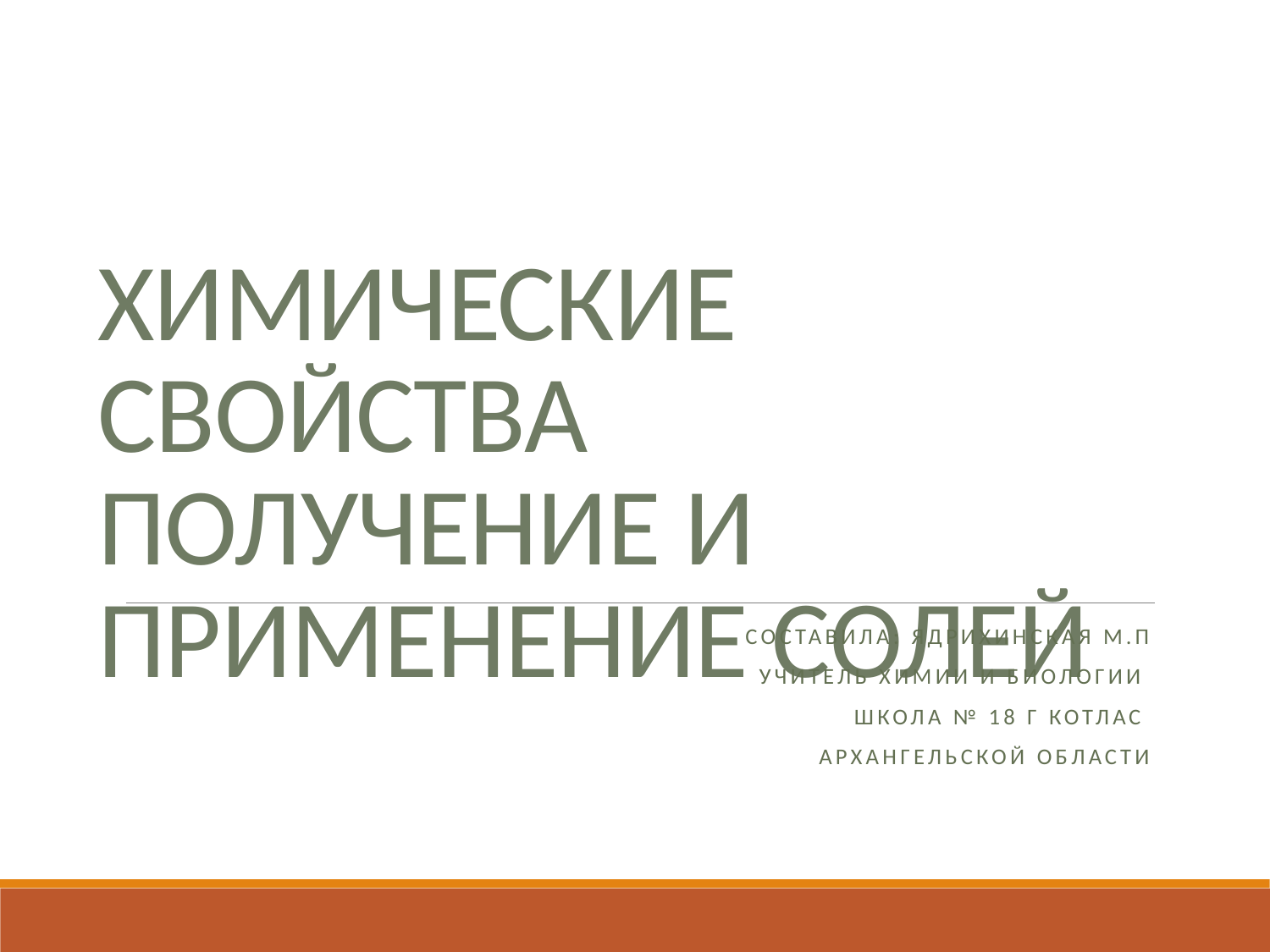

# ХИМИЧЕСКИЕ СВОЙСТВА ПОЛУЧЕНИЕ И ПРИМЕНЕНИЕ СОЛЕЙ
Составила: Ядрихинская М.П
Учитель химии и биологии
Школа № 18 г Котлас
Архангельской области